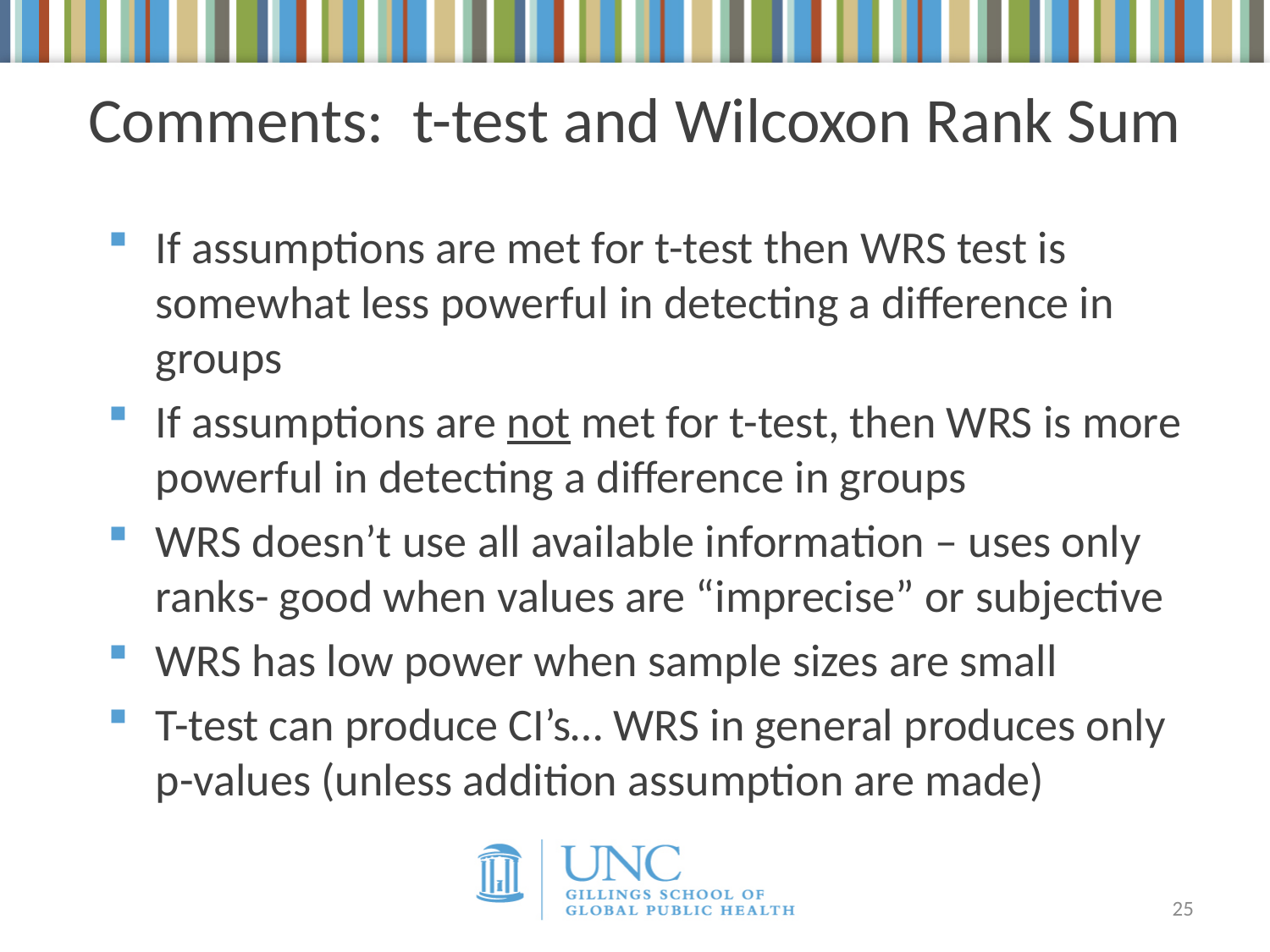

# Comments:  t-test and Wilcoxon Rank Sum
If assumptions are met for t-test then WRS test is somewhat less powerful in detecting a difference in groups
If assumptions are not met for t-test, then WRS is more powerful in detecting a difference in groups
WRS doesn’t use all available information – uses only ranks- good when values are “imprecise” or subjective
WRS has low power when sample sizes are small
T-test can produce CI’s… WRS in general produces only p-values (unless addition assumption are made)

25